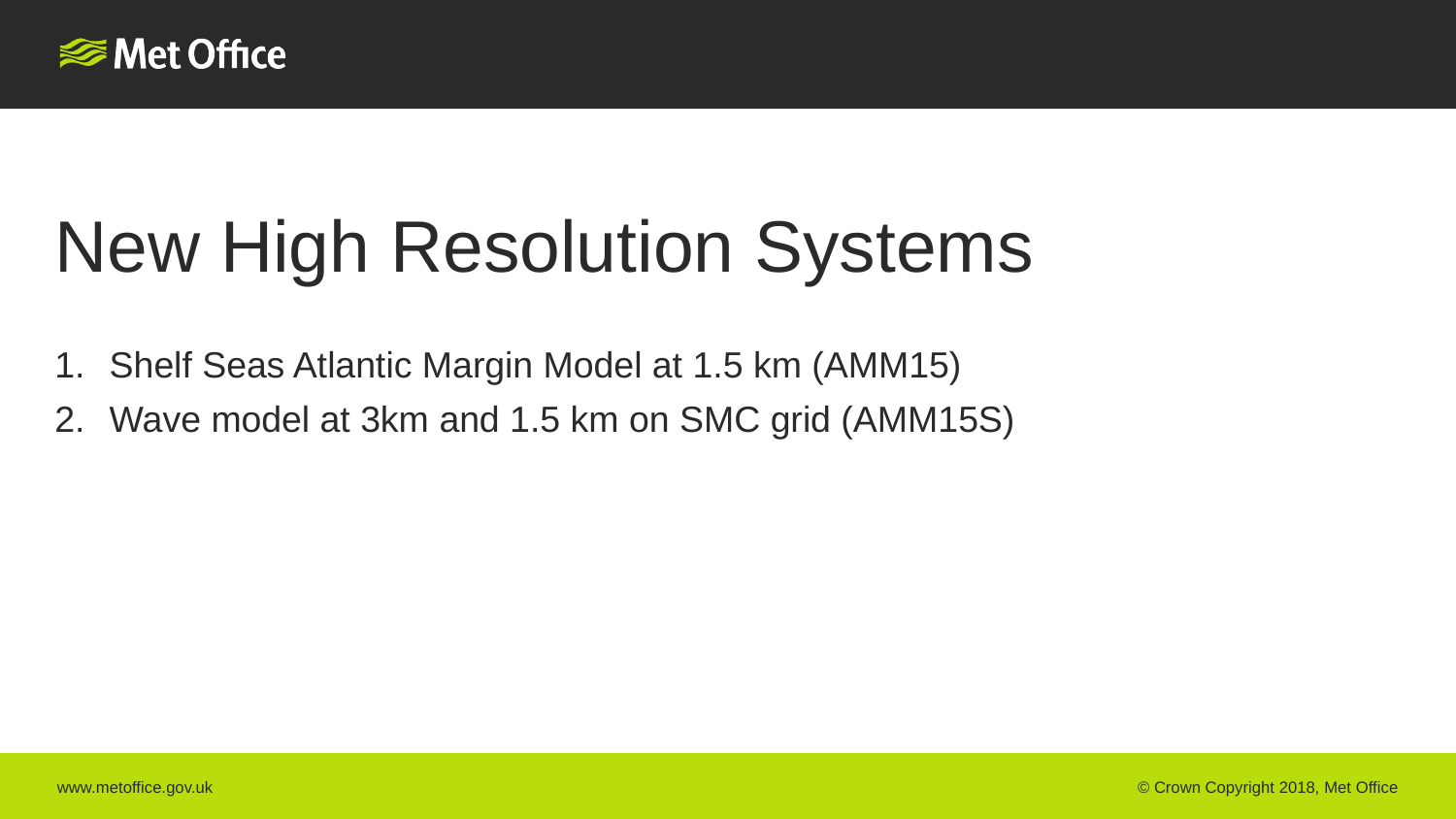

# New High Resolution Systems
Shelf Seas Atlantic Margin Model at 1.5 km (AMM15)
Wave model at 3km and 1.5 km on SMC grid (AMM15S)